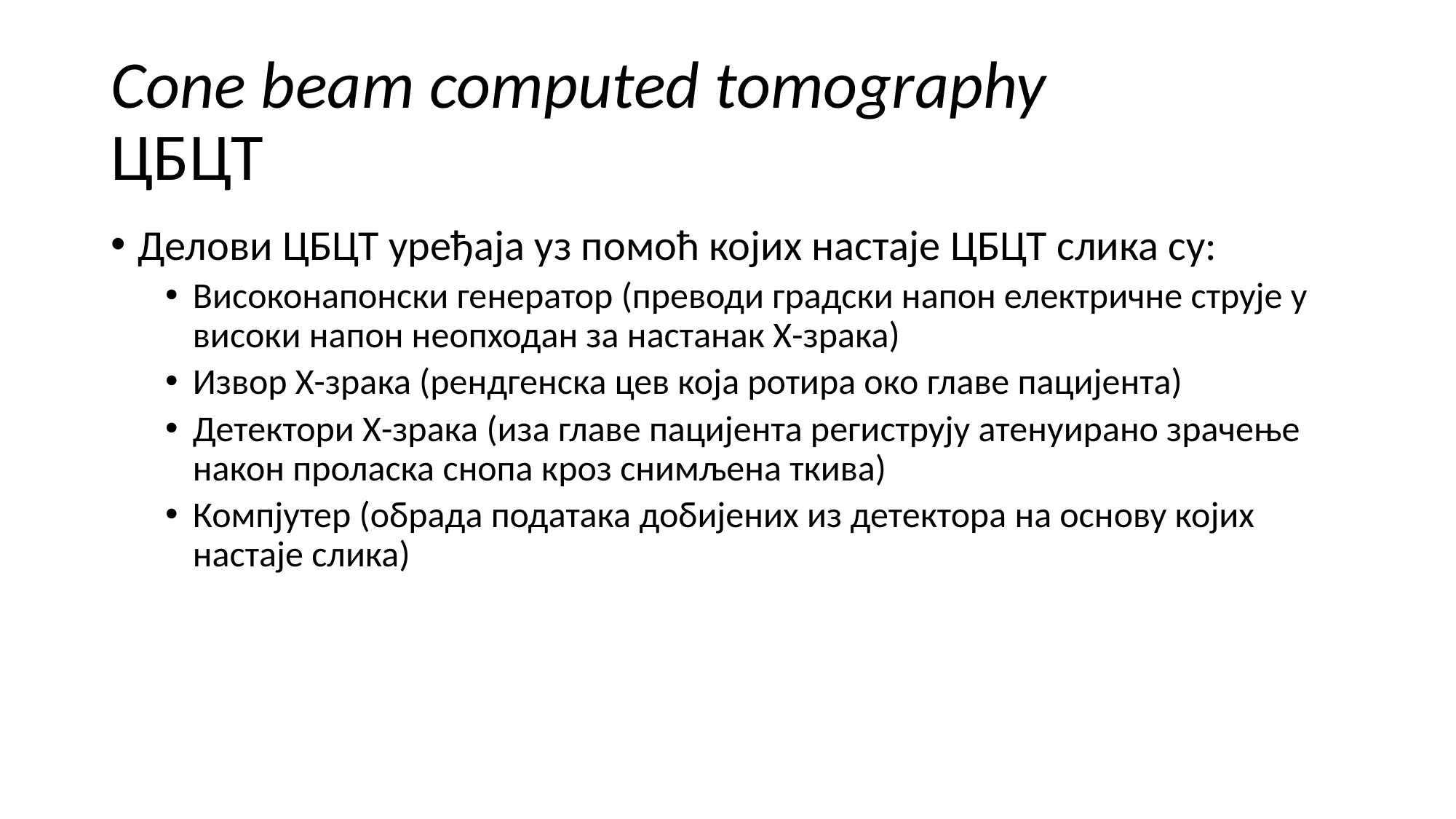

# Cone beam computed tomography ЦБЦТ
Делови ЦБЦТ уређаја уз помоћ којих настаје ЦБЦТ слика су:
Високонапонски генератор (преводи градски напон електричне струје у високи напон неопходан за настанак Х-зрака)
Извор Х-зрака (рендгенска цев која ротира око главе пацијента)
Детектори Х-зрака (иза главе пацијента региструју атенуирано зрачење након проласка снопа кроз снимљена ткива)
Компјутер (обрада података добијених из детектора на основу којих настаје слика)